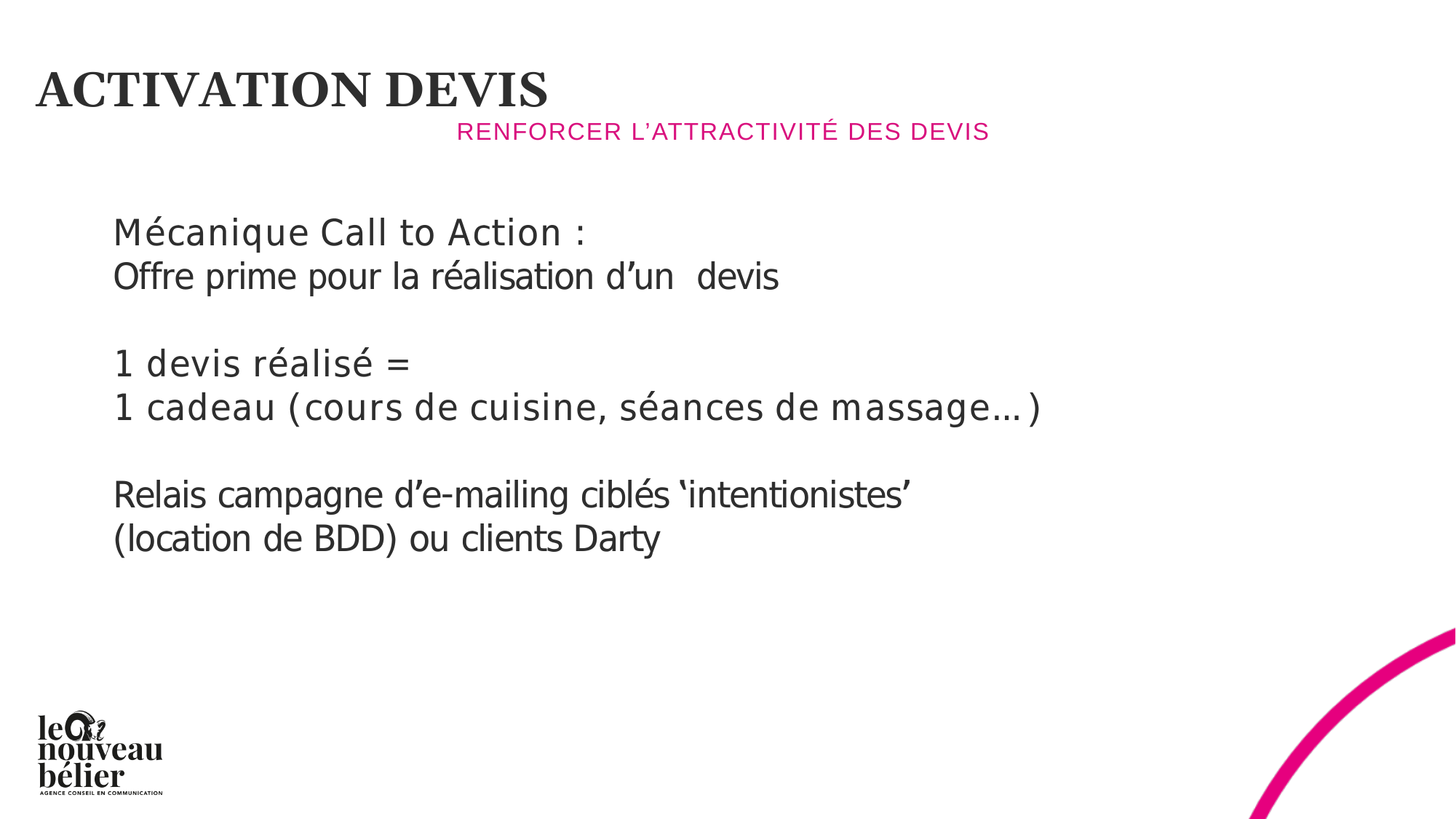

# ACTIVATION DEVIS
Renforcer l’attractivité des devis
Mécanique Call to Action :
Offre prime pour la réalisation d’un  devis

1 devis réalisé =
1 cadeau (cours de cuisine, séances de massage…)

Relais campagne d’e-mailing ciblés ‘intentionistes’
(location de BDD) ou clients Darty